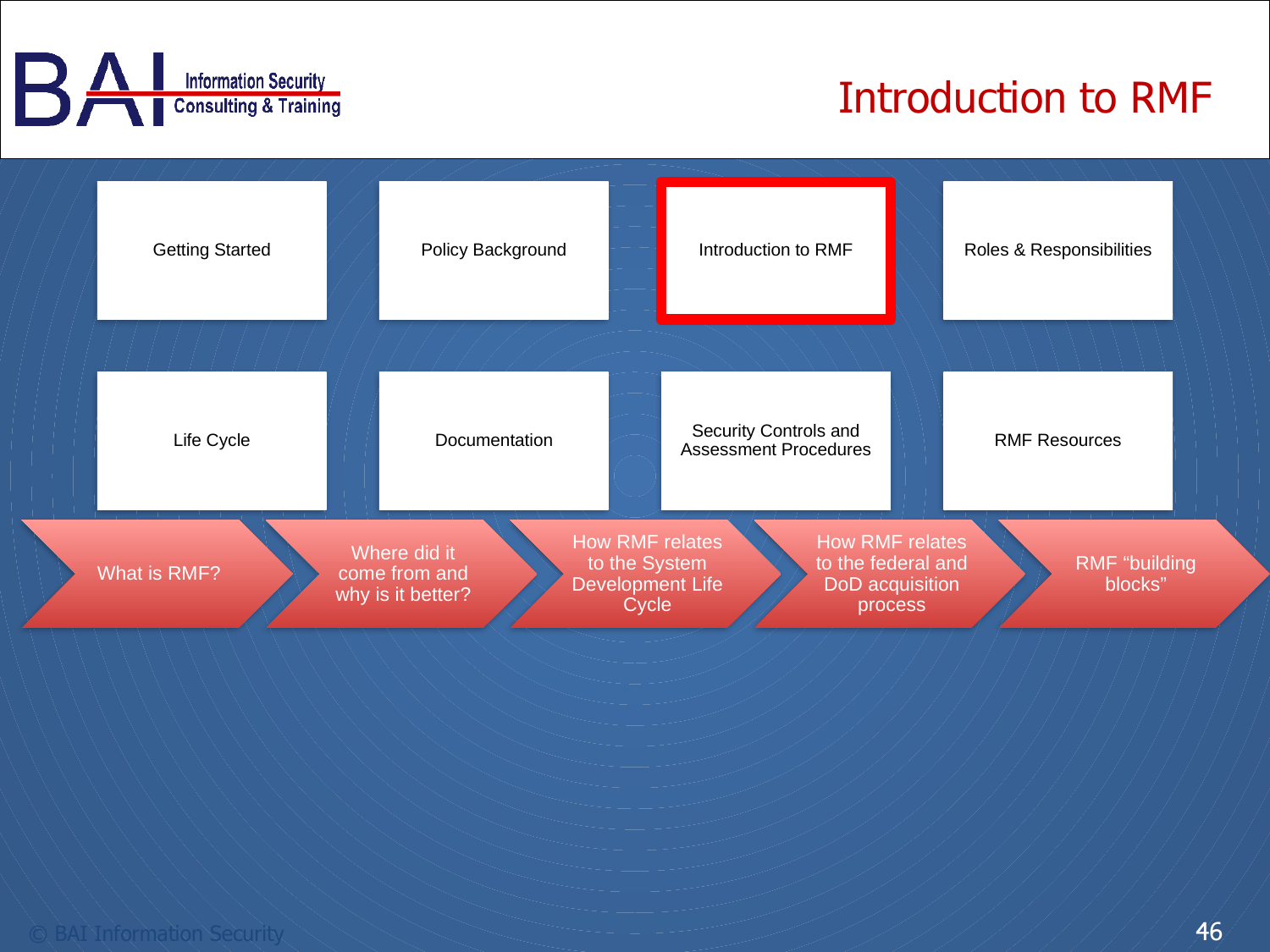

# Introduction to RMF

Getting Started

Policy Background

Introduction to RMF

Roles & Responsibilities

Life Cycle

Documentation

Security Controls and Assessment Procedures

RMF Resources

What is RMF?

Where did it come from and why is it better?

How RMF relates to the System Development Life Cycle

How RMF relates to the federal and DoD acquisition process

RMF “building blocks”